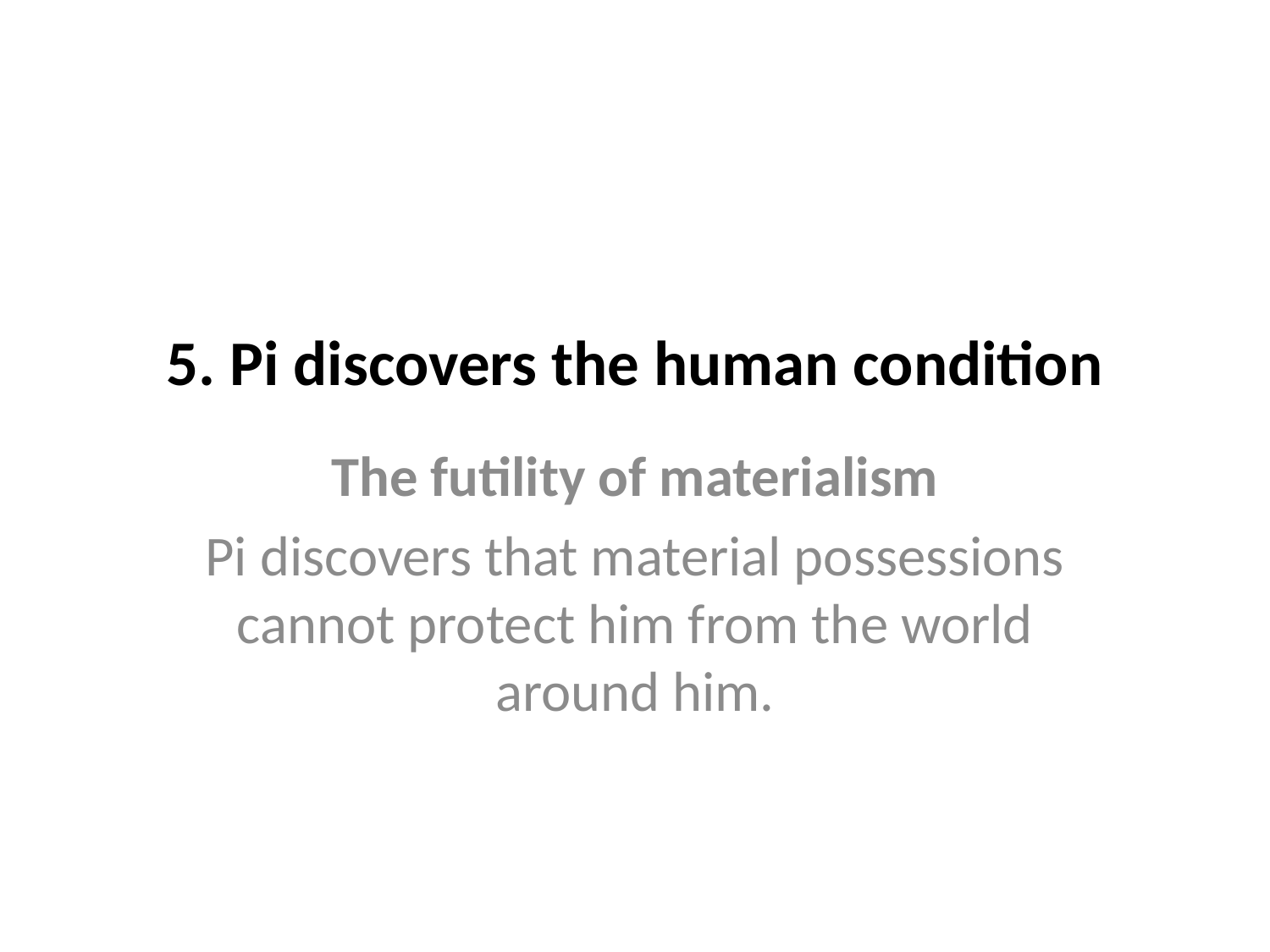

# 5. Pi discovers the human condition
The futility of materialism
Pi discovers that material possessions cannot protect him from the world around him.